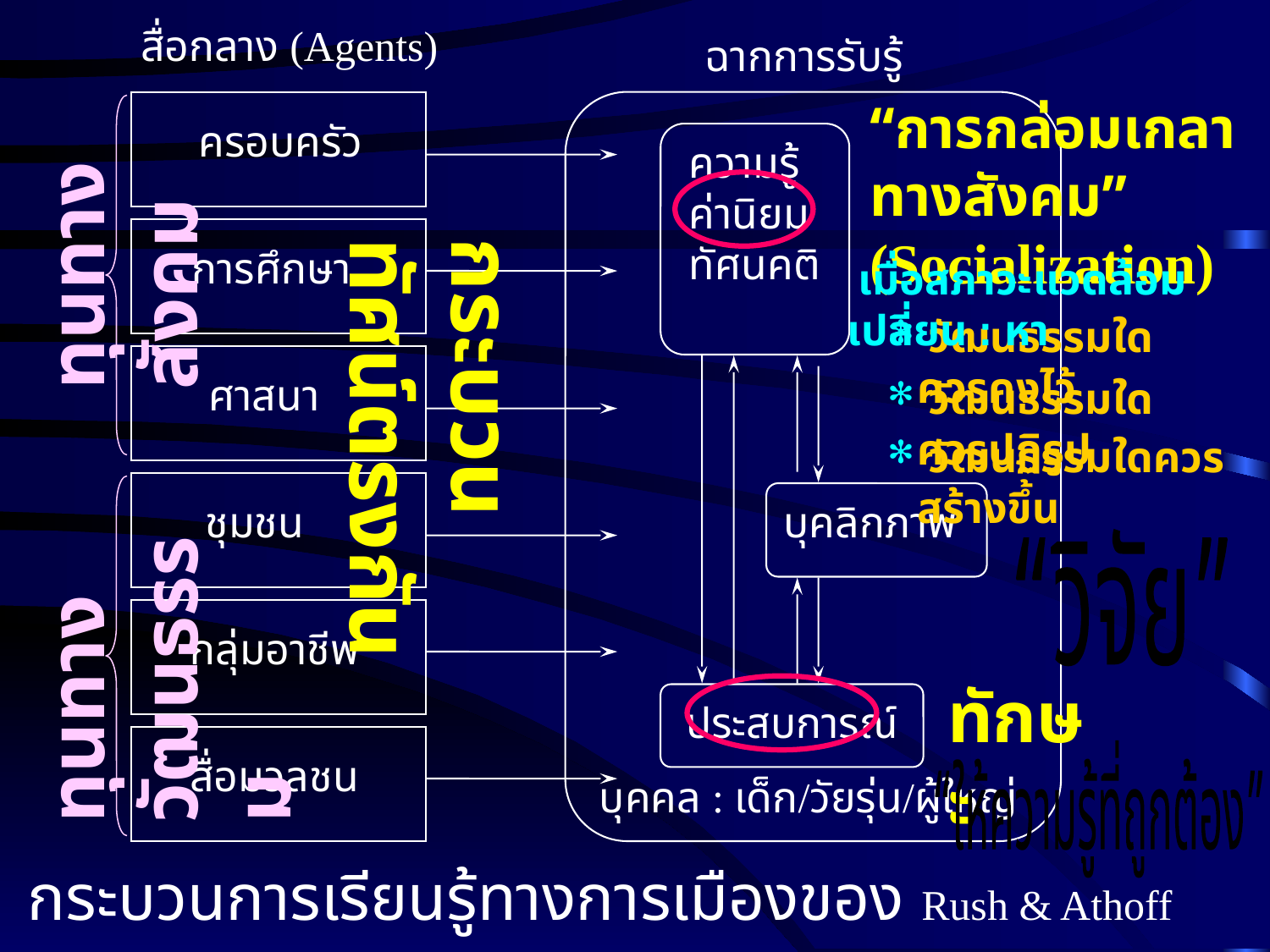

สื่อกลาง (Agents)
ฉากการรับรู้

ครอบครัว

การศึกษา

ศาสนา

  ชุมชน

กลุ่มอาชีพ

สื่อมวลชน

ความรู้
ค่านิยม
ทัศนคติ

บุคลิกภาพ

ประสบการณ์
บุคคล : เด็ก/วัยรุ่น/ผู้ใหญ่

      กระบวนการเรียนรู้ทางการเมืองของ Rush & Athoff

ทุนทางสังคม
“การกล่อมเกลาทางสังคม” (Socialization)

 เมื่อสภาวะแวดล้อมเปลี่ยน : หา
 วัฒนธรรมใดควรคงไว้
 วัฒนธรรมใดควรปฏิรูป
กระบวนทัศน์ตรงกัน
 วัฒนธรรมใดควรสร้างขึ้น

ทุนทางวัฒนธรรม
“วิจัย”
ทักษะ

“ให้ความรู้ที่ถูกต้อง”